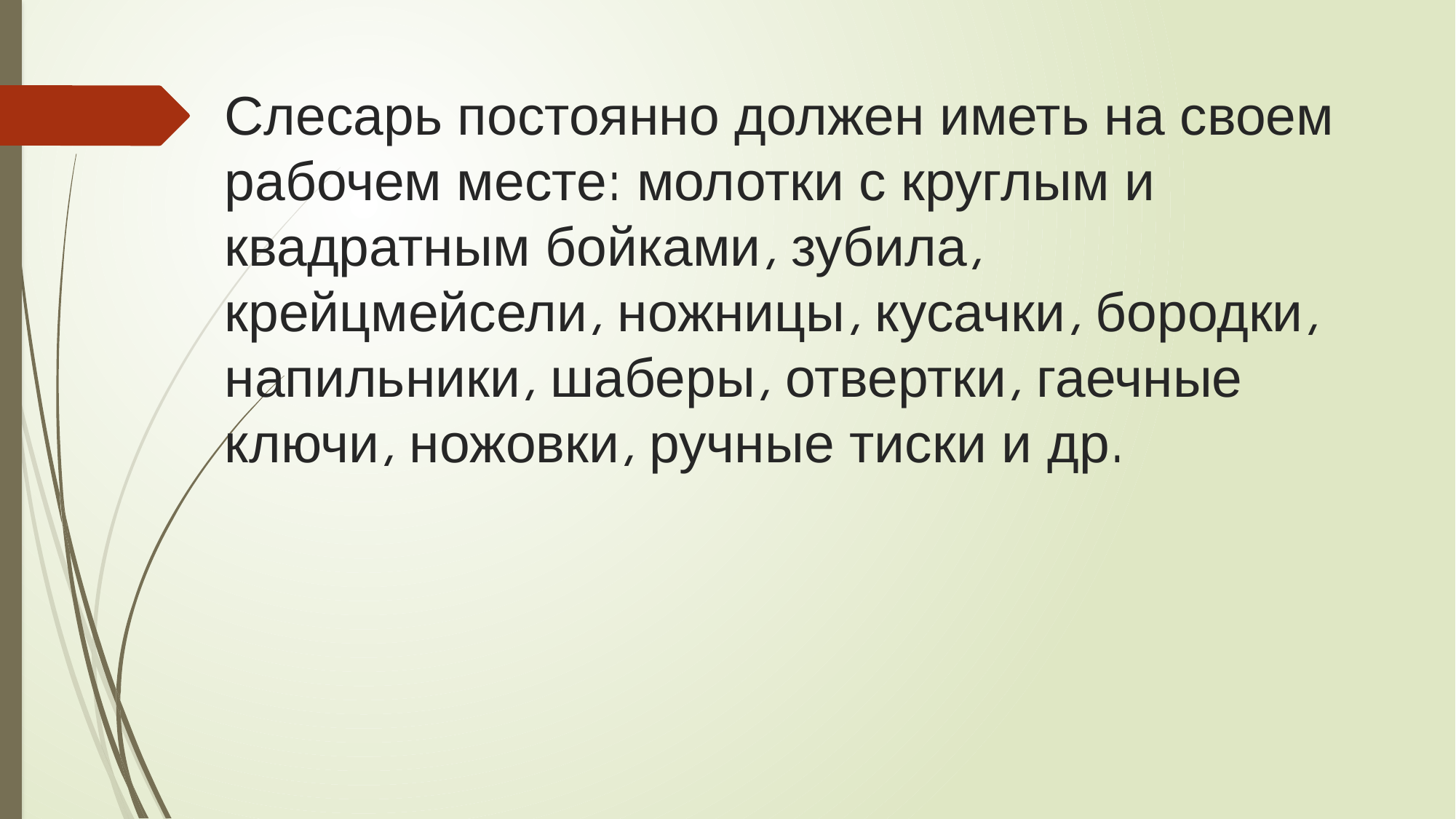

# Слесарь постоянно должен иметь на своем рабочем месте: молотки с круглым и квадратным бойками, зубила, крейцмейсели, ножницы, кусачки, бородки, напильники, шаберы, отвертки, гаечные ключи, ножовки, ручные тиски и др.